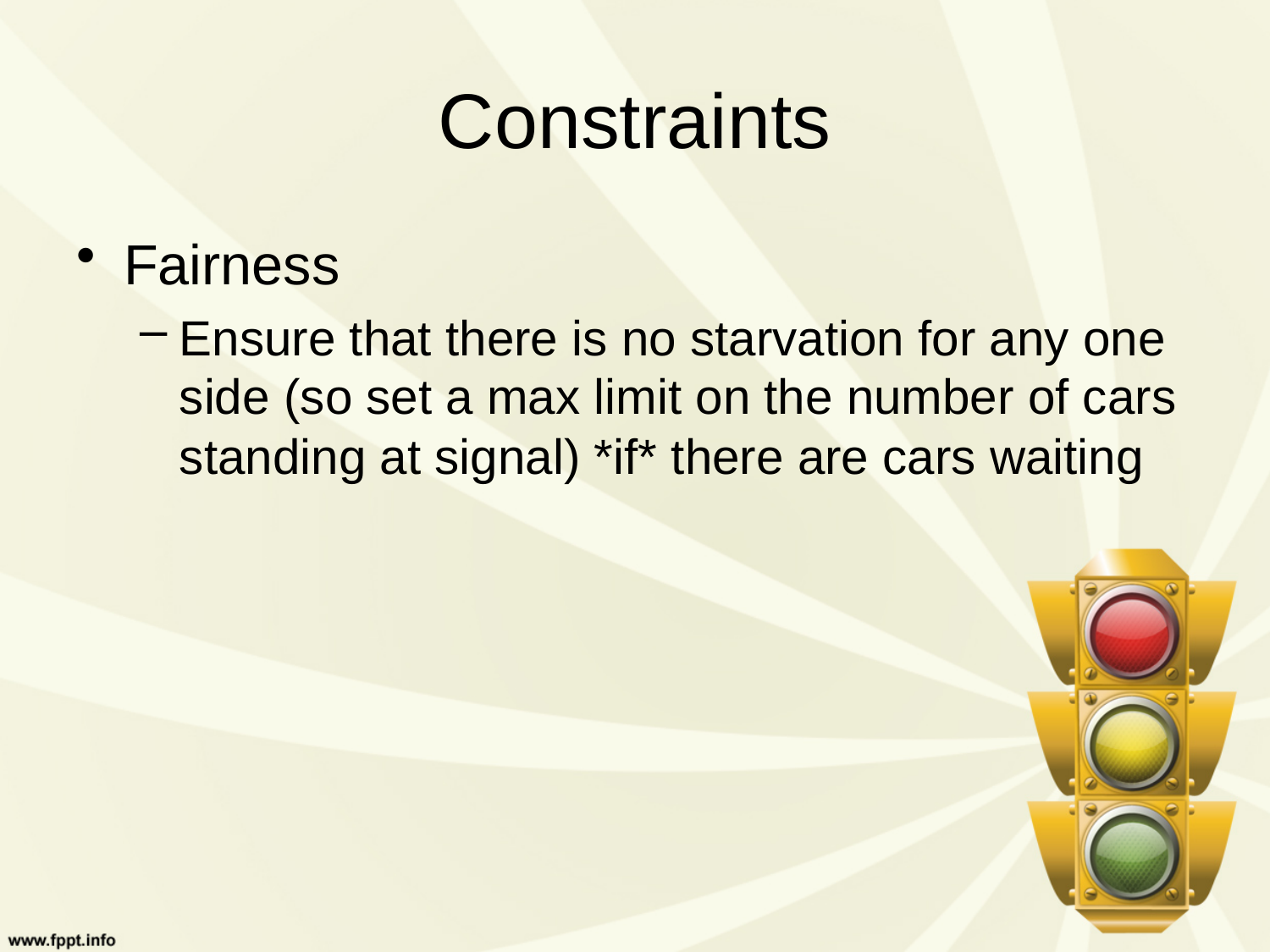

# Constraints
Fairness
Ensure that there is no starvation for any one side (so set a max limit on the number of cars standing at signal) *if* there are cars waiting